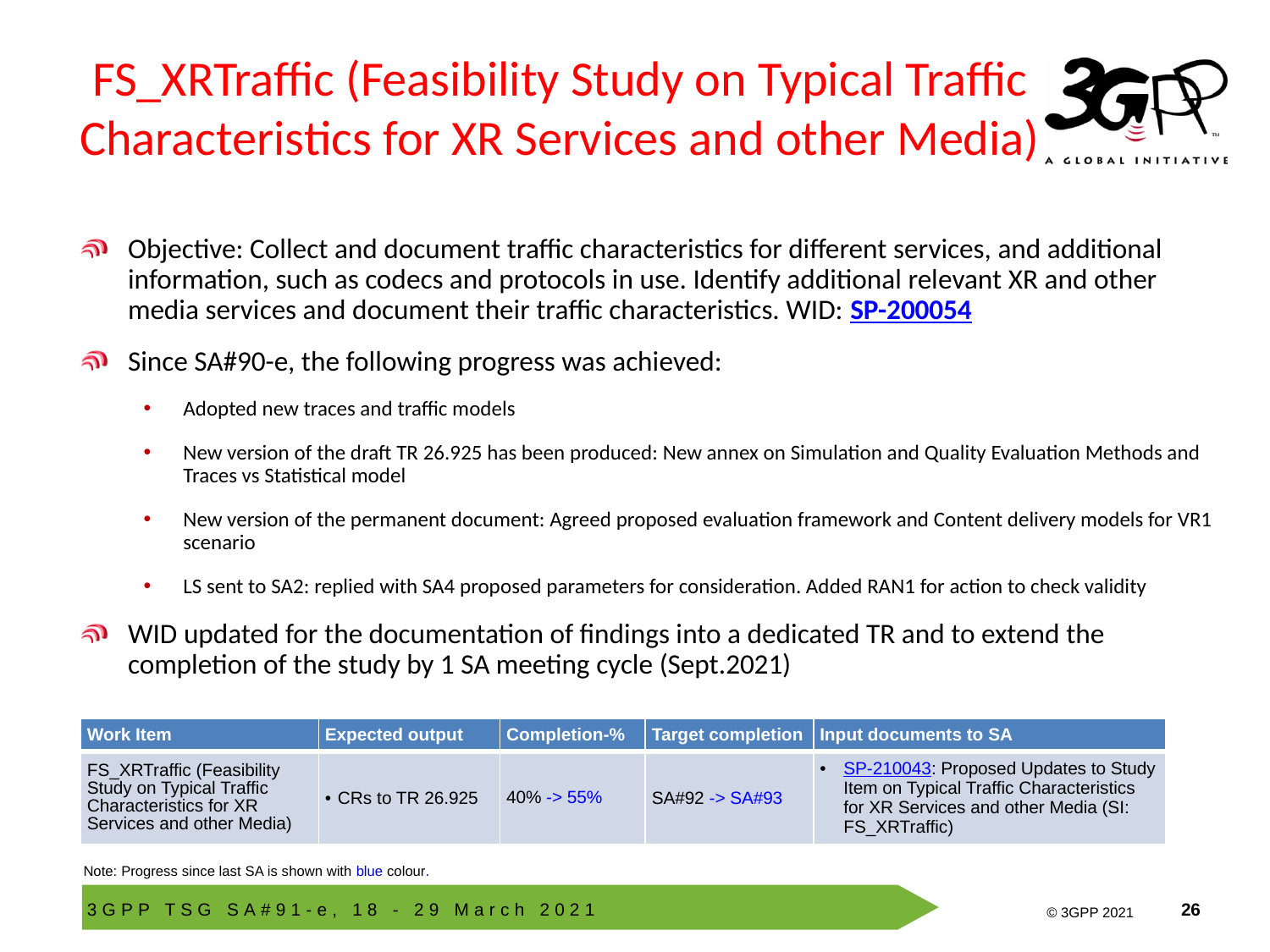

# FS_XRTraffic (Feasibility Study on Typical Traffic Characteristics for XR Services and other Media)
Objective: Collect and document traffic characteristics for different services, and additional information, such as codecs and protocols in use. Identify additional relevant XR and other media services and document their traffic characteristics. WID: SP-200054
Since SA#90-e, the following progress was achieved:
Adopted new traces and traffic models
New version of the draft TR 26.925 has been produced: New annex on Simulation and Quality Evaluation Methods and Traces vs Statistical model
New version of the permanent document: Agreed proposed evaluation framework and Content delivery models for VR1 scenario
LS sent to SA2: replied with SA4 proposed parameters for consideration. Added RAN1 for action to check validity
WID updated for the documentation of findings into a dedicated TR and to extend the completion of the study by 1 SA meeting cycle (Sept.2021)

| Work Item | Expected output | Completion-% | Target completion | Input documents to SA |
| --- | --- | --- | --- | --- |
| FS\_XRTraffic (Feasibility Study on Typical Traffic Characteristics for XR Services and other Media) | CRs to TR 26.925 | 40% -> 55% | SA#92 -> SA#93 | SP-210043: Proposed Updates to Study Item on Typical Traffic Characteristics for XR Services and other Media (SI: FS\_XRTraffic) |
Note: Progress since last SA is shown with blue colour.